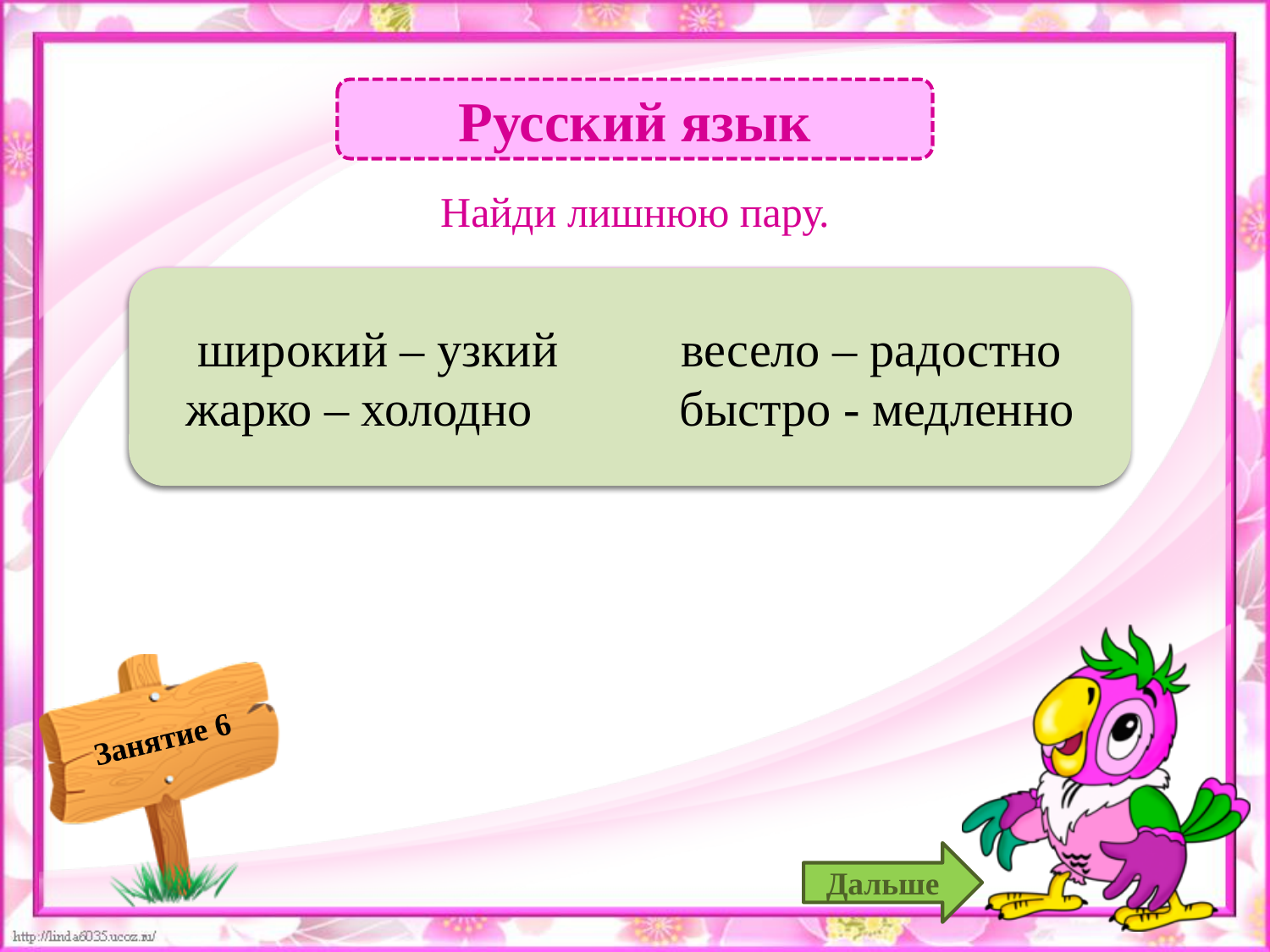

Русский язык
Найди лишнюю пару.
 Весело - радостно – 1б.
широкий – узкий          весело – радостно
жарко – холодно            быстро - медленно

Дальше